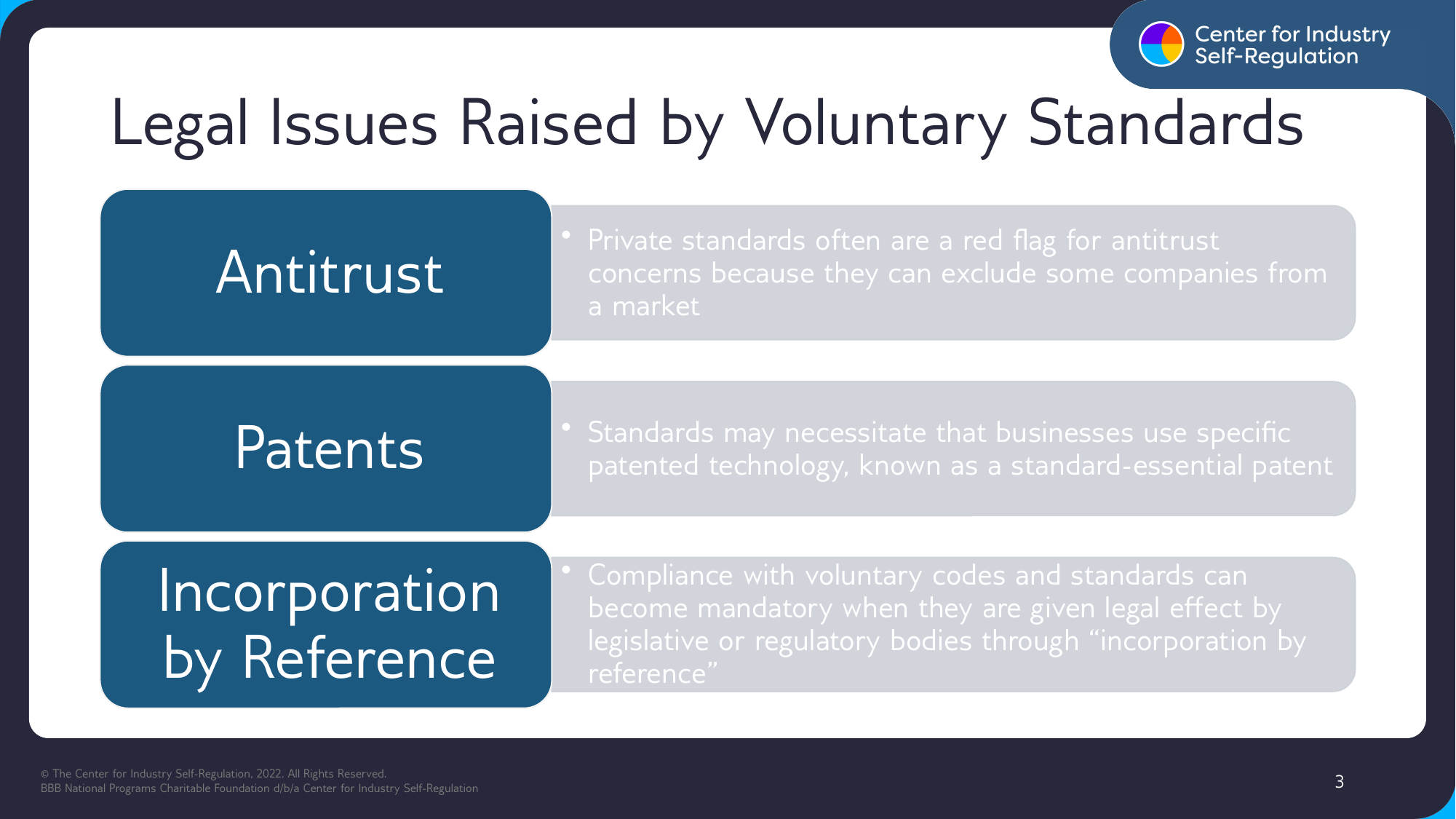

# Legal Issues Raised by Voluntary Standards
Private standards often are a red flag for antitrust concerns because they can exclude some companies from a market​
Antitrust​
Standards may necessitate that businesses use specific patented technology, known as a standard-essential patent​
Patents​
Compliance with voluntary codes and standards can become mandatory when they are given legal effect by legislative or regulatory bodies through “incorporation by reference”​
Incorporation by Reference​
3